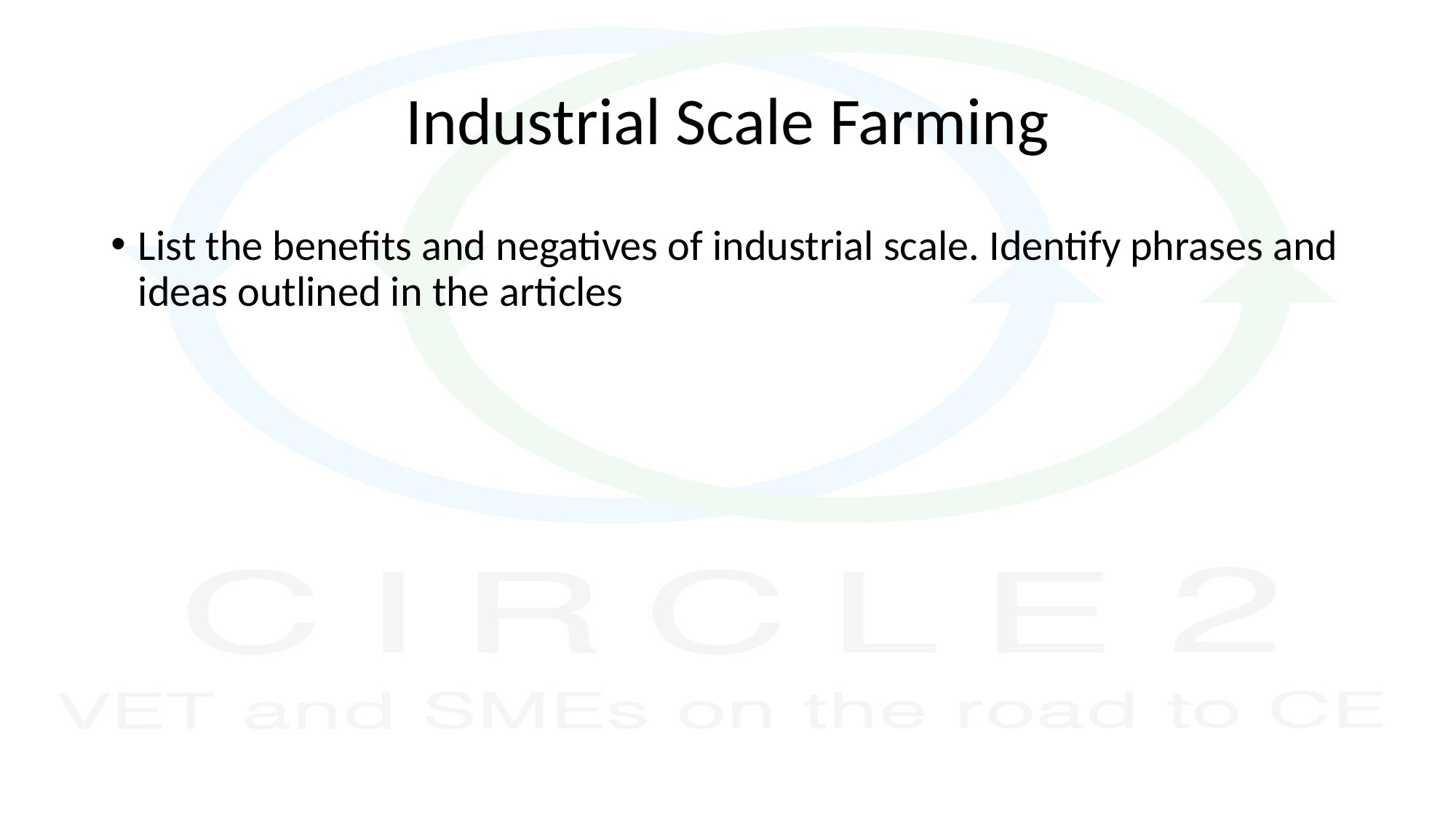

# Industrial Scale Farming
List the benefits and negatives of industrial scale. Identify phrases and ideas outlined in the articles